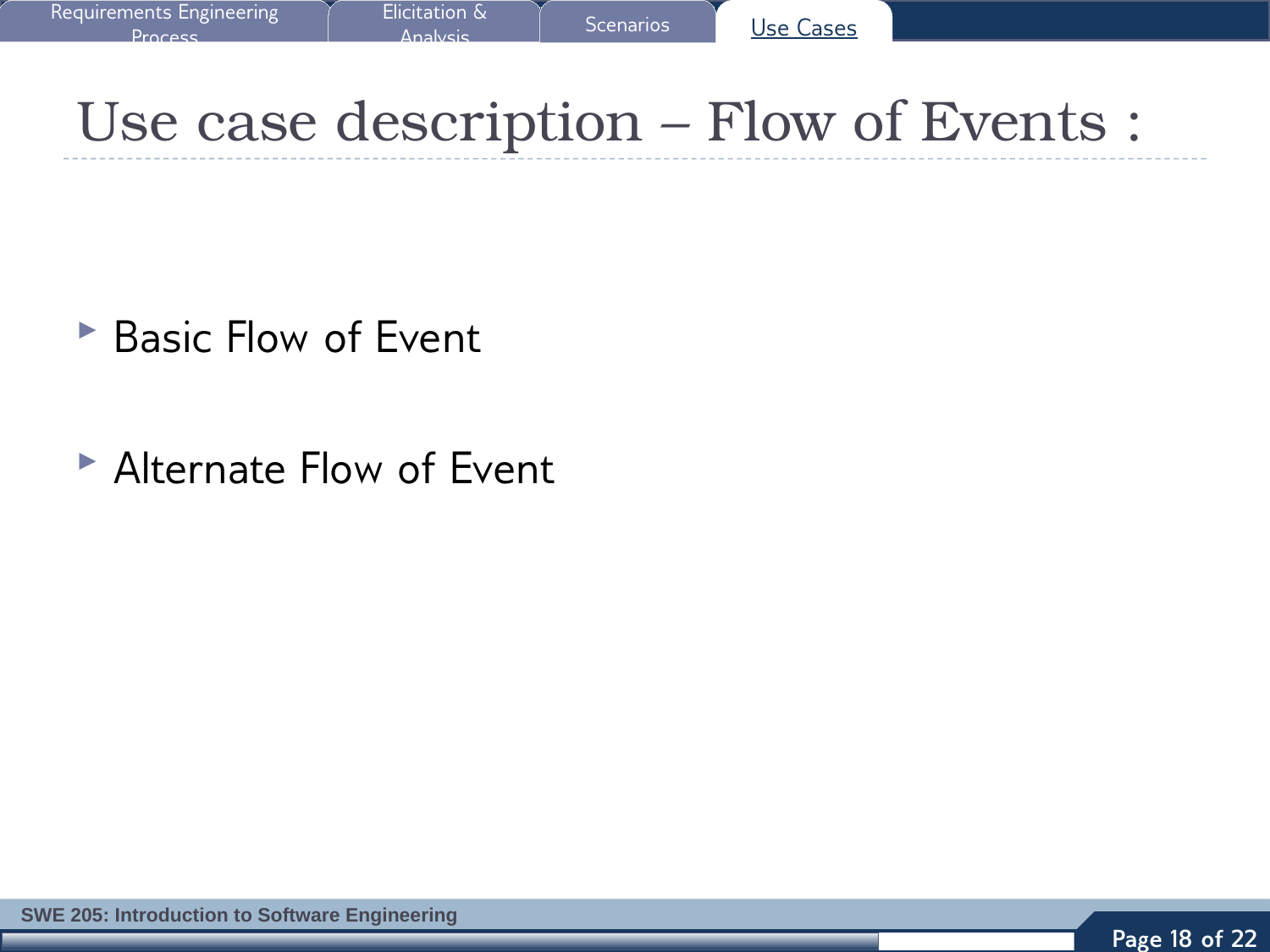

Requirements Engineering Process
Elicitation & Analysis
Scenarios
Use Cases
# Use case description – Flow of Events :

Basic Flow of Event

Alternate Flow of Event

Page 18 of 22